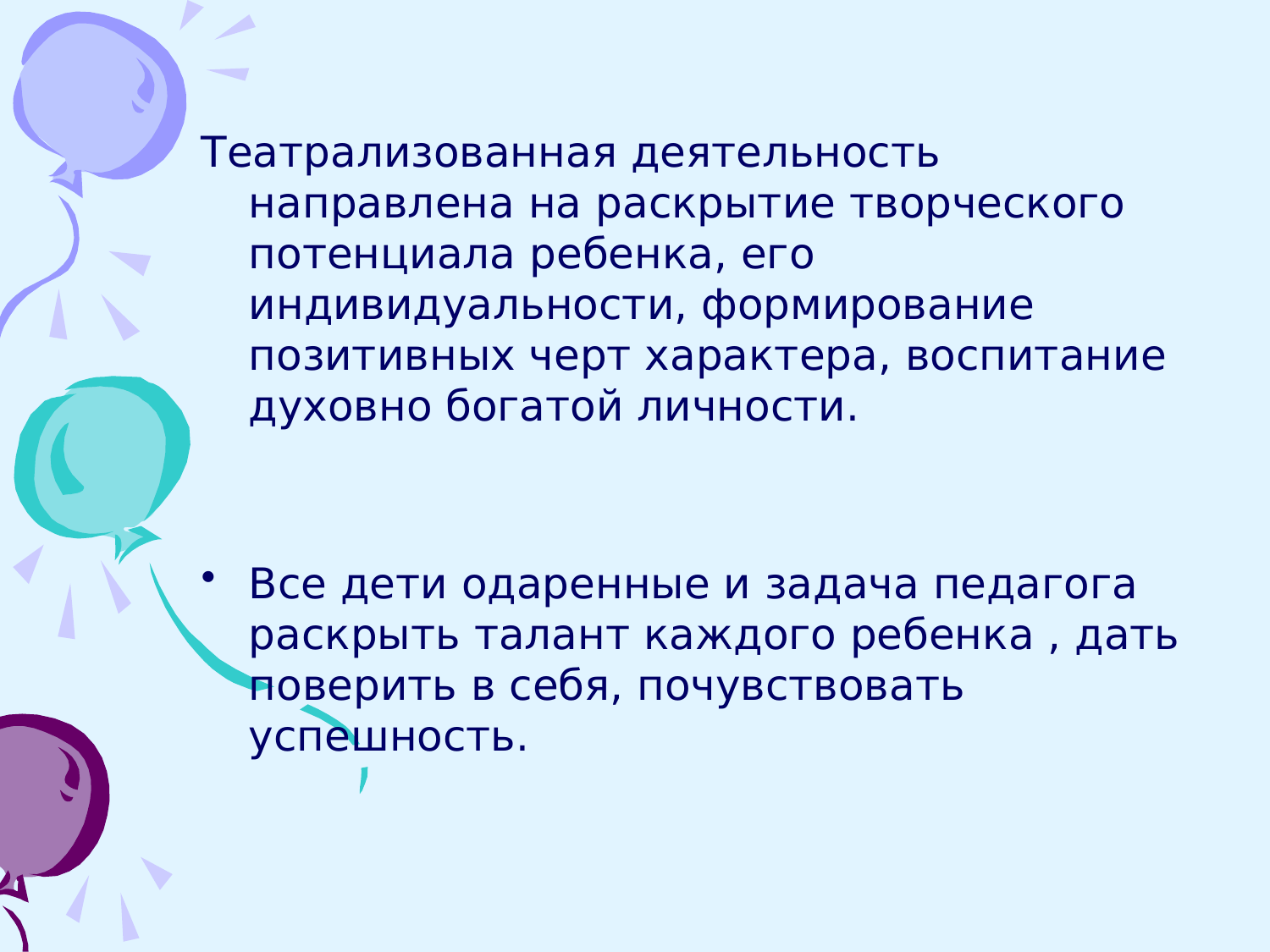

Театрализованная деятельность направлена на раскрытие творческого потенциала ребенка, его индивидуальности, формирование позитивных черт характера, воспитание духовно богатой личности.

Все дети одаренные и задача педагога раскрыть талант каждого ребенка , дать поверить в себя, почувствовать успешность.